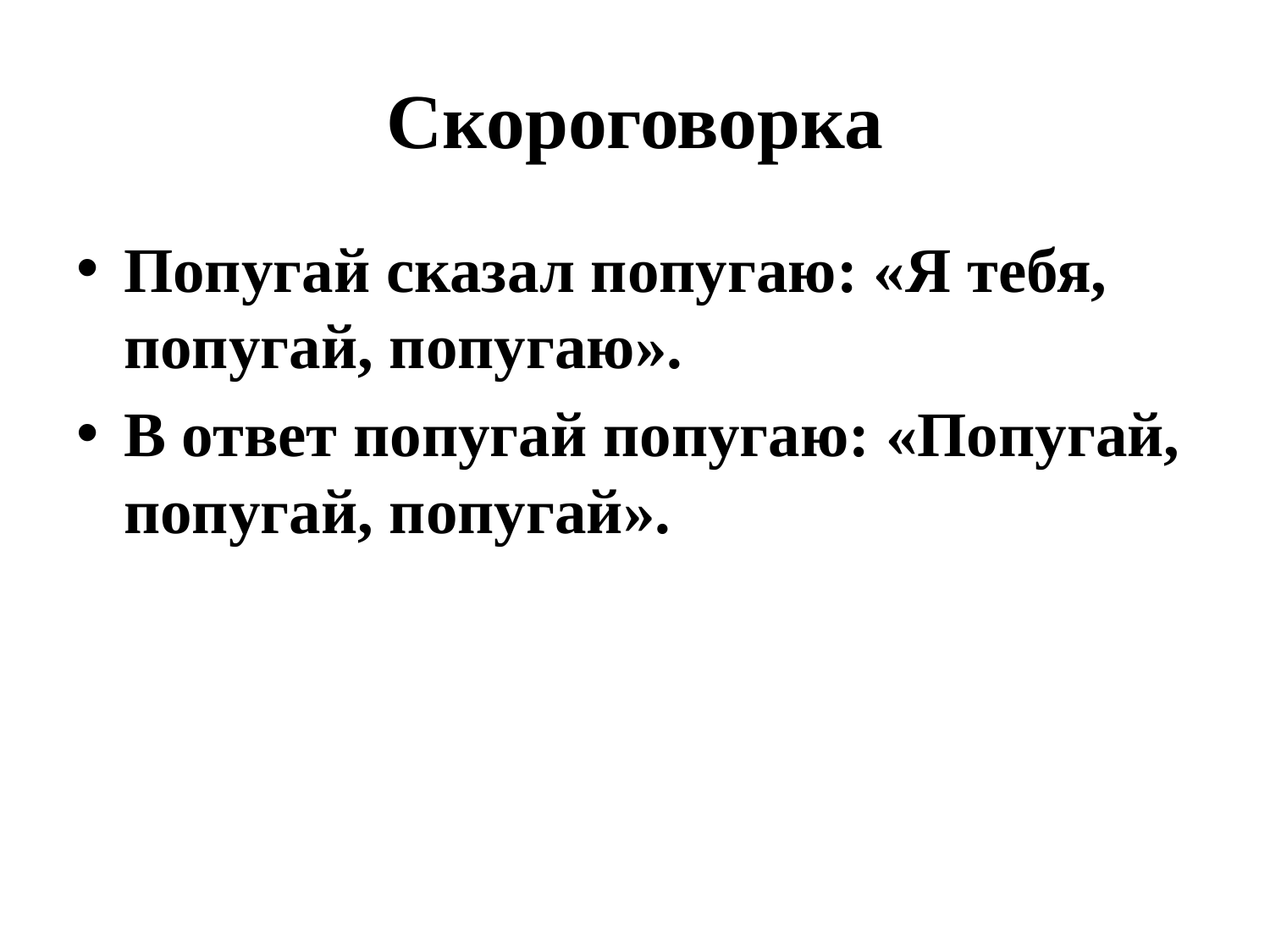

# Скороговорка
Попугай сказал попугаю: «Я тебя, попугай, попугаю».
В ответ попугай попугаю: «Попугай, попугай, попугай».